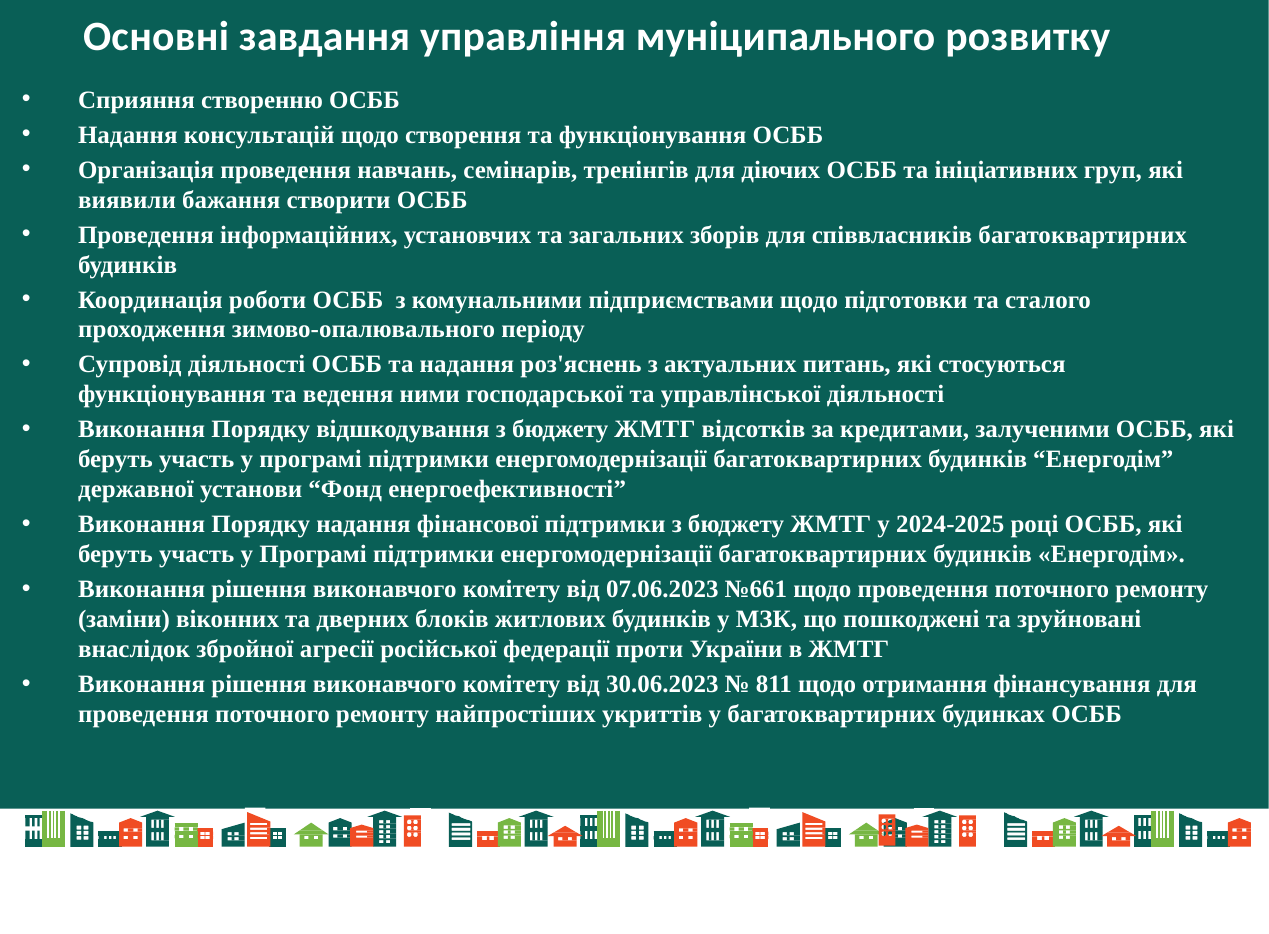

Основні завдання управління муніципального розвитку

Сприяння створенню ОСББ
Надання консультацій щодо створення та функціонування ОСББ
Організація проведення навчань, семінарів, тренінгів для діючих ОСББ та ініціативних груп, які виявили бажання створити ОСББ
Проведення інформаційних, установчих та загальних зборів для співвласників багатоквартирних будинків
Координація роботи ОСББ  з комунальними підприємствами щодо підготовки та сталого проходження зимово-опалювального періоду
Супровід діяльності ОСББ та надання роз'яснень з актуальних питань, які стосуються функціонування та ведення ними господарської та управлінської діяльності
Виконання Порядку відшкодування з бюджету ЖМТГ відсотків за кредитами, залученими ОСББ, які беруть участь у програмі підтримки енергомодернізації багатоквартирних будинків “Енергодім” державної установи “Фонд енергоефективності”
Виконання Порядку надання фінансової підтримки з бюджету ЖМТГ у 2024-2025 році ОСББ, які беруть участь у Програмі підтримки енергомодернізації багатоквартирних будинків «Енергодім».
Виконання рішення виконавчого комітету від 07.06.2023 №661 щодо проведення поточного ремонту (заміни) віконних та дверних блоків житлових будинків у МЗК, що пошкоджені та зруйновані внаслідок збройної агресії російської федерації проти України в ЖМТГ
Виконання рішення виконавчого комітету від 30.06.2023 № 811 щодо отримання фінансування для проведення поточного ремонту найпростіших укриттів у багатоквартирних будинках ОСББ

1